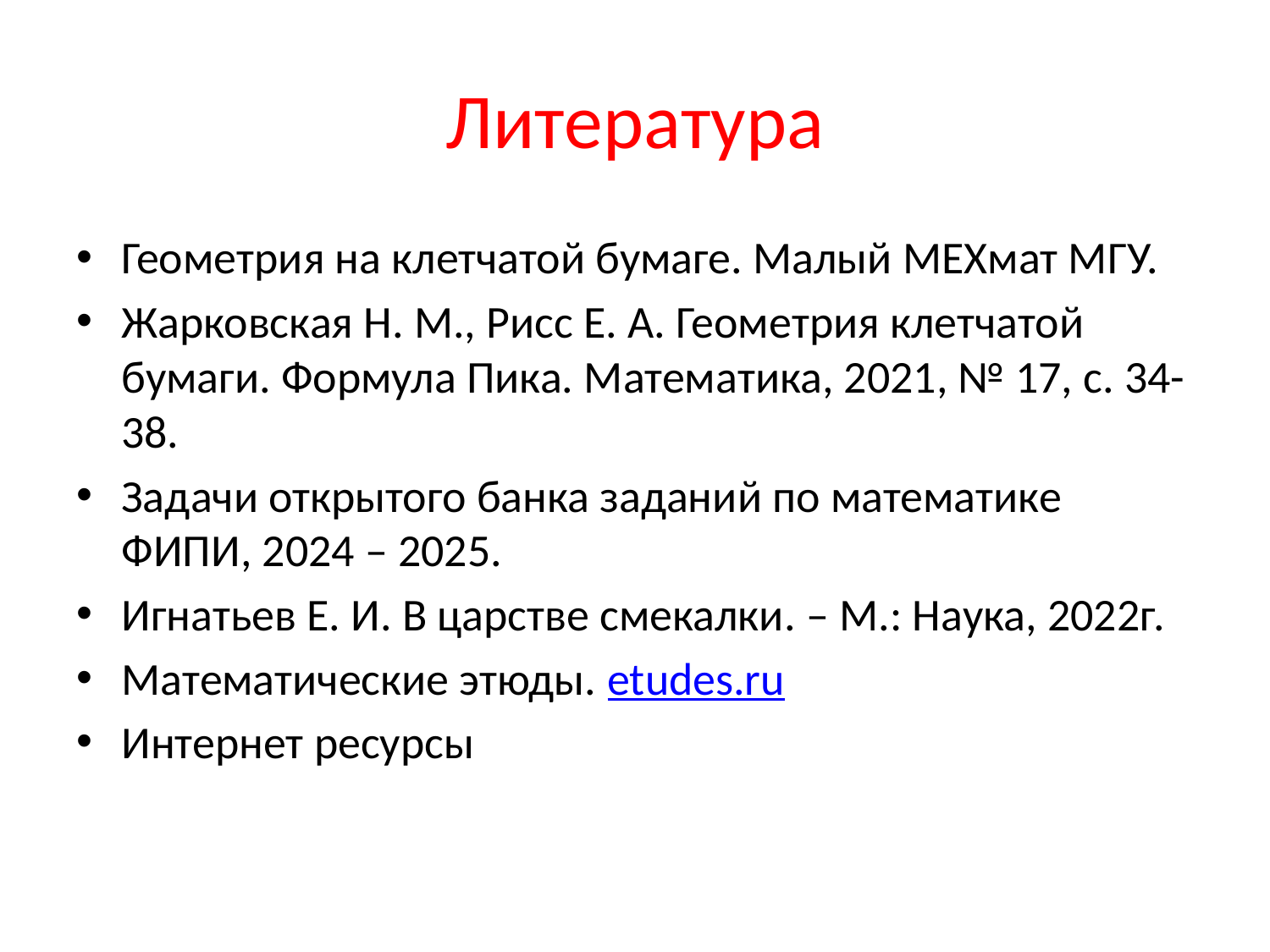

# Литература
Геометрия на клетчатой бумаге. Малый МЕХмат МГУ.
Жарковская Н. М., Рисс Е. А. Геометрия клетчатой бумаги. Формула Пика. Математика, 2021, № 17, с. 34-38.
Задачи открытого банка заданий по математике ФИПИ, 2024 – 2025.
Игнатьев Е. И. В царстве смекалки. – М.: Наука, 2022г.
Математические этюды. etudes.ru
Интернет ресурсы